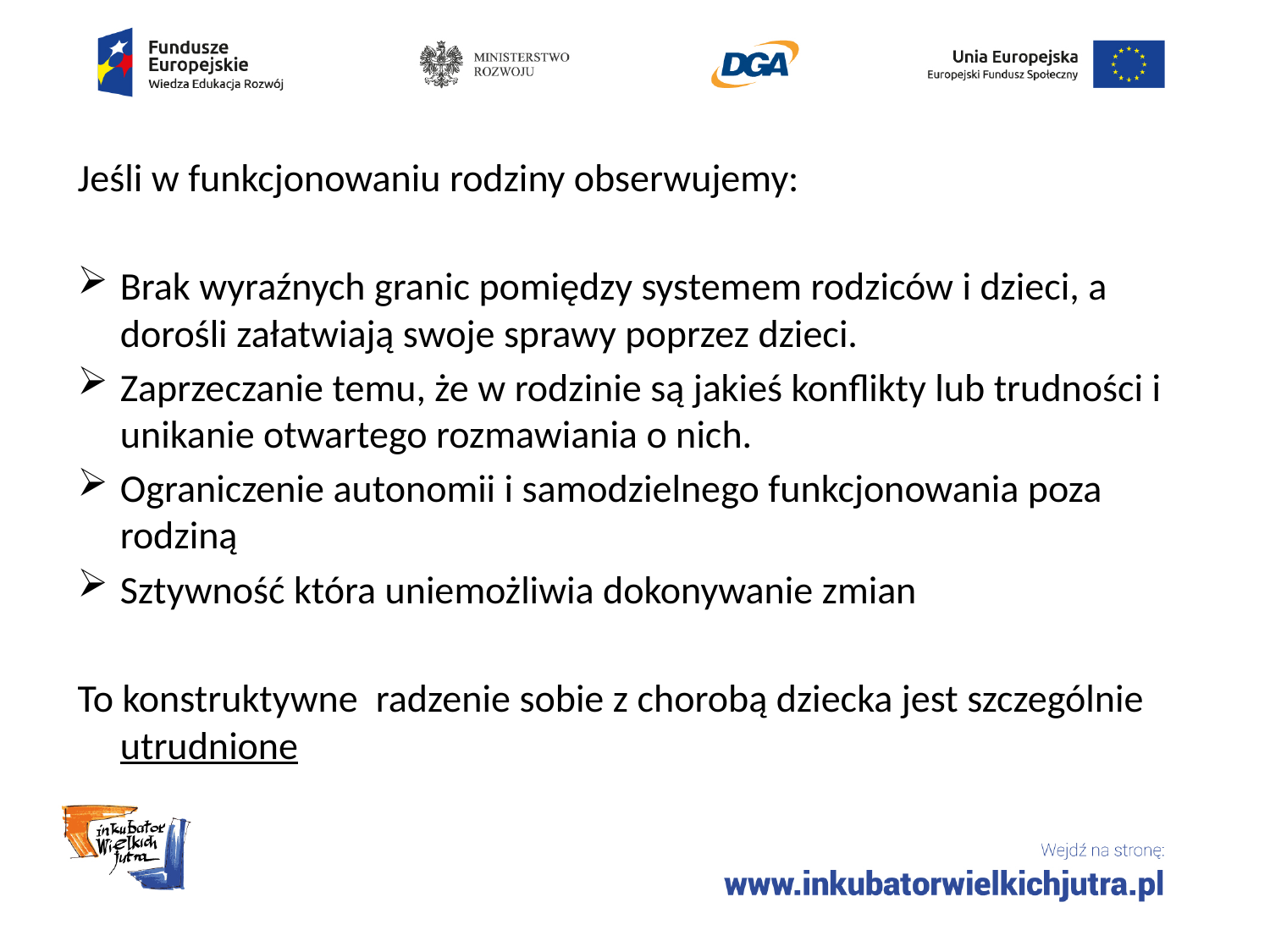

Jeśli w funkcjonowaniu rodziny obserwujemy:

Brak wyraźnych granic pomiędzy systemem rodziców i dzieci, a dorośli załatwiają swoje sprawy poprzez dzieci.
Zaprzeczanie temu, że w rodzinie są jakieś konflikty lub trudności i unikanie otwartego rozmawiania o nich.
Ograniczenie autonomii i samodzielnego funkcjonowania poza rodziną
Sztywność która uniemożliwia dokonywanie zmian

To konstruktywne  radzenie sobie z chorobą dziecka jest szczególnie utrudnione